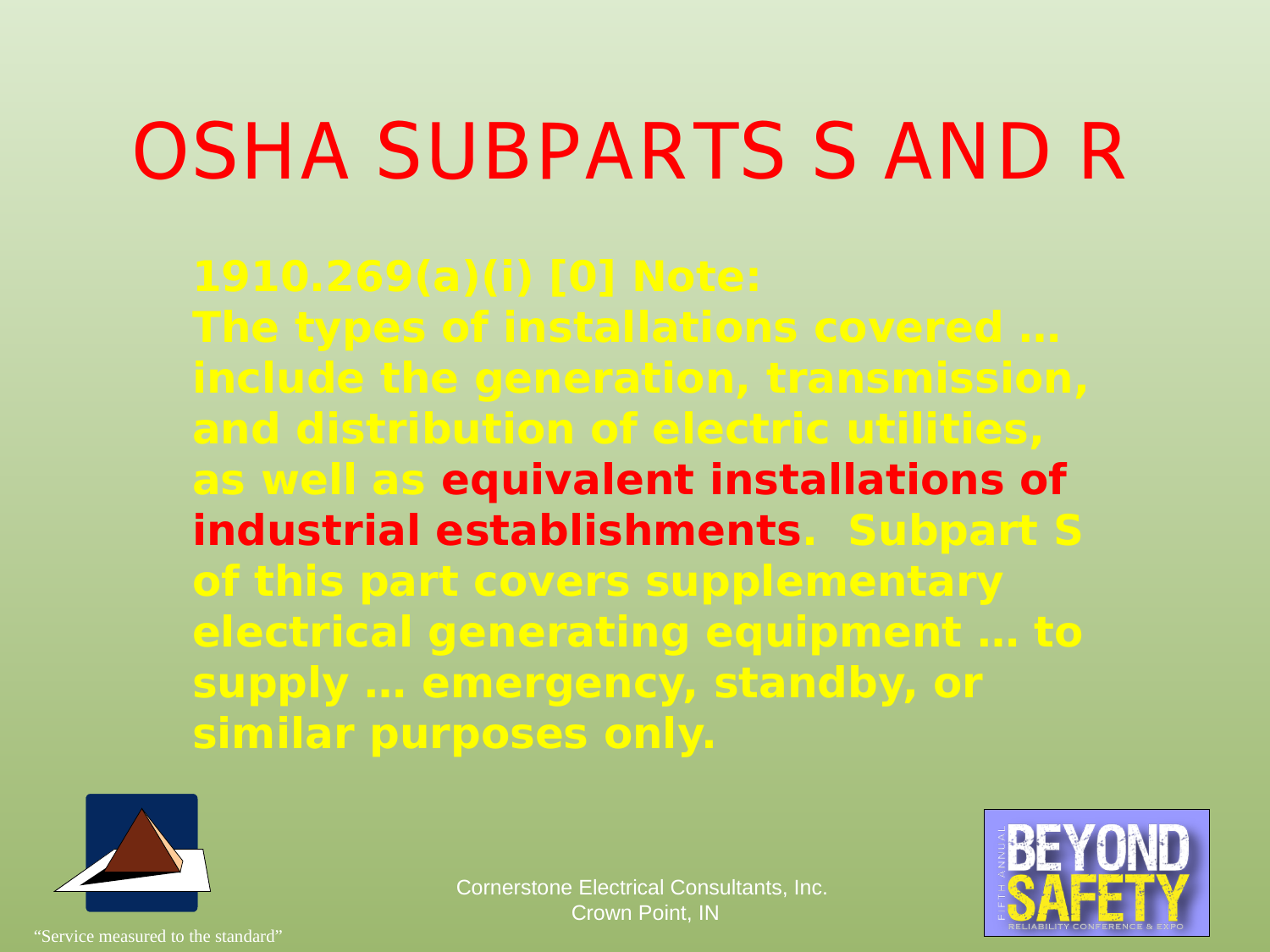

# OSHA SUBPARTS S AND R
1910.269(a)(i) [0] Note:
The types of installations covered … include the generation, transmission, and distribution of electric utilities, as well as equivalent installations of industrial establishments.  Subpart S of this part covers supplementary electrical generating equipment … to supply … emergency, standby, or similar purposes only.